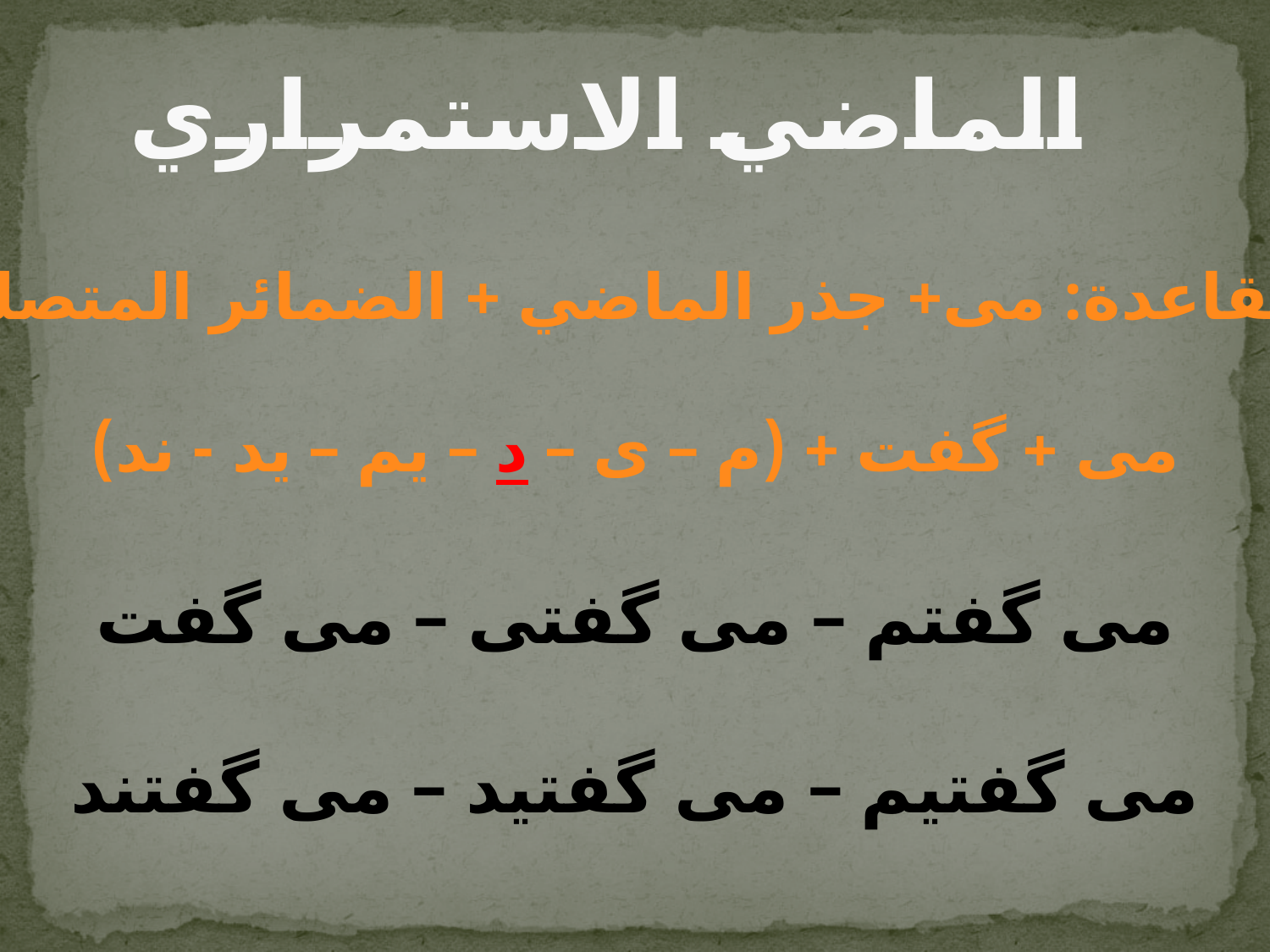

الماضي الاستمراري
القاعدة: مى+ جذر الماضي + الضمائر المتصلة

می + گفت + (م – ی – د – یم – ید - ند)
مى گفتم – می گفتی – می گفت

می گفتیم – می گفتید – می گفتند